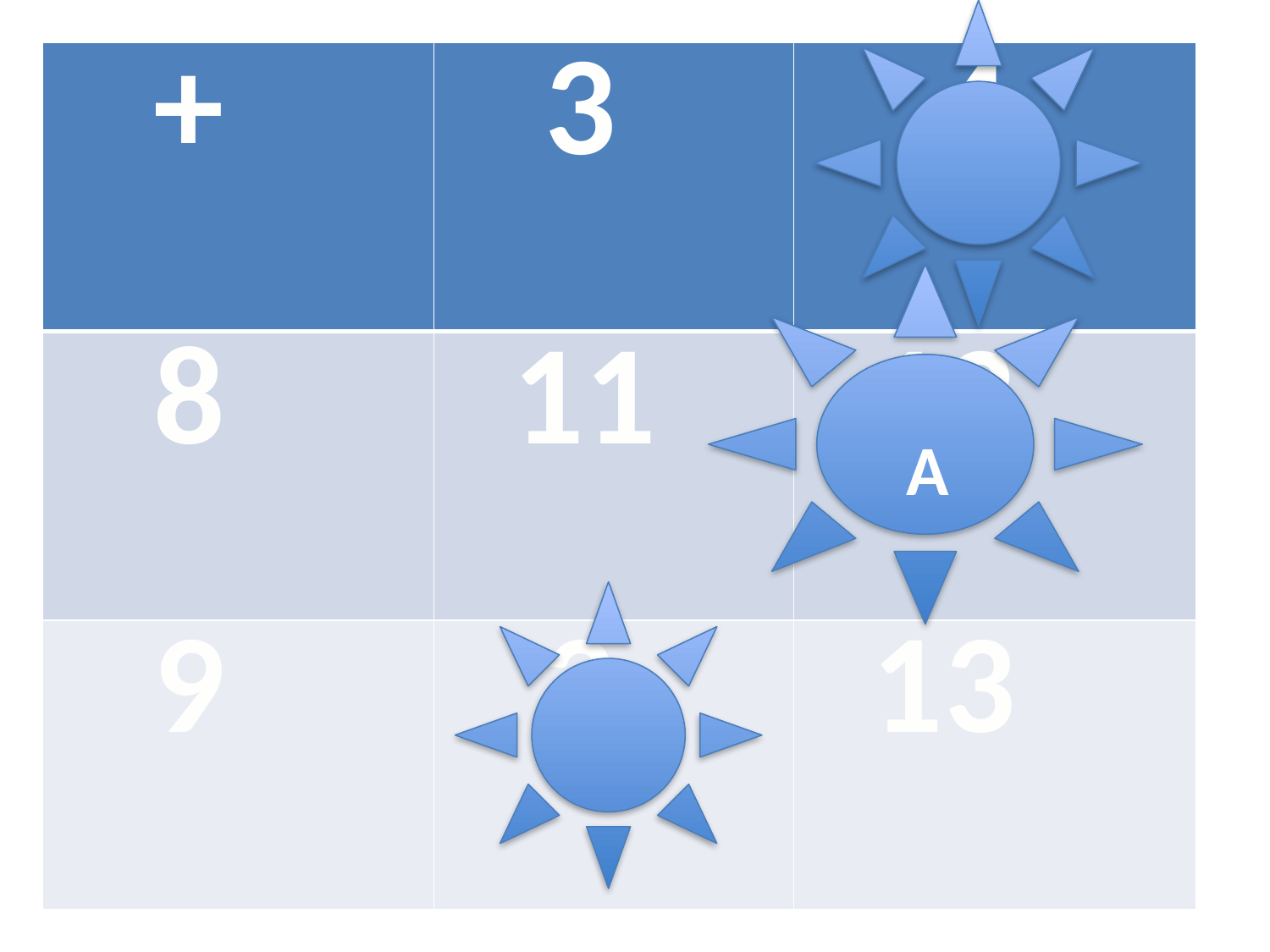

| + | 3 | 4 |
| --- | --- | --- |
| 8 | 11 | 12 |
| 9 | 2 | 13 |

     A